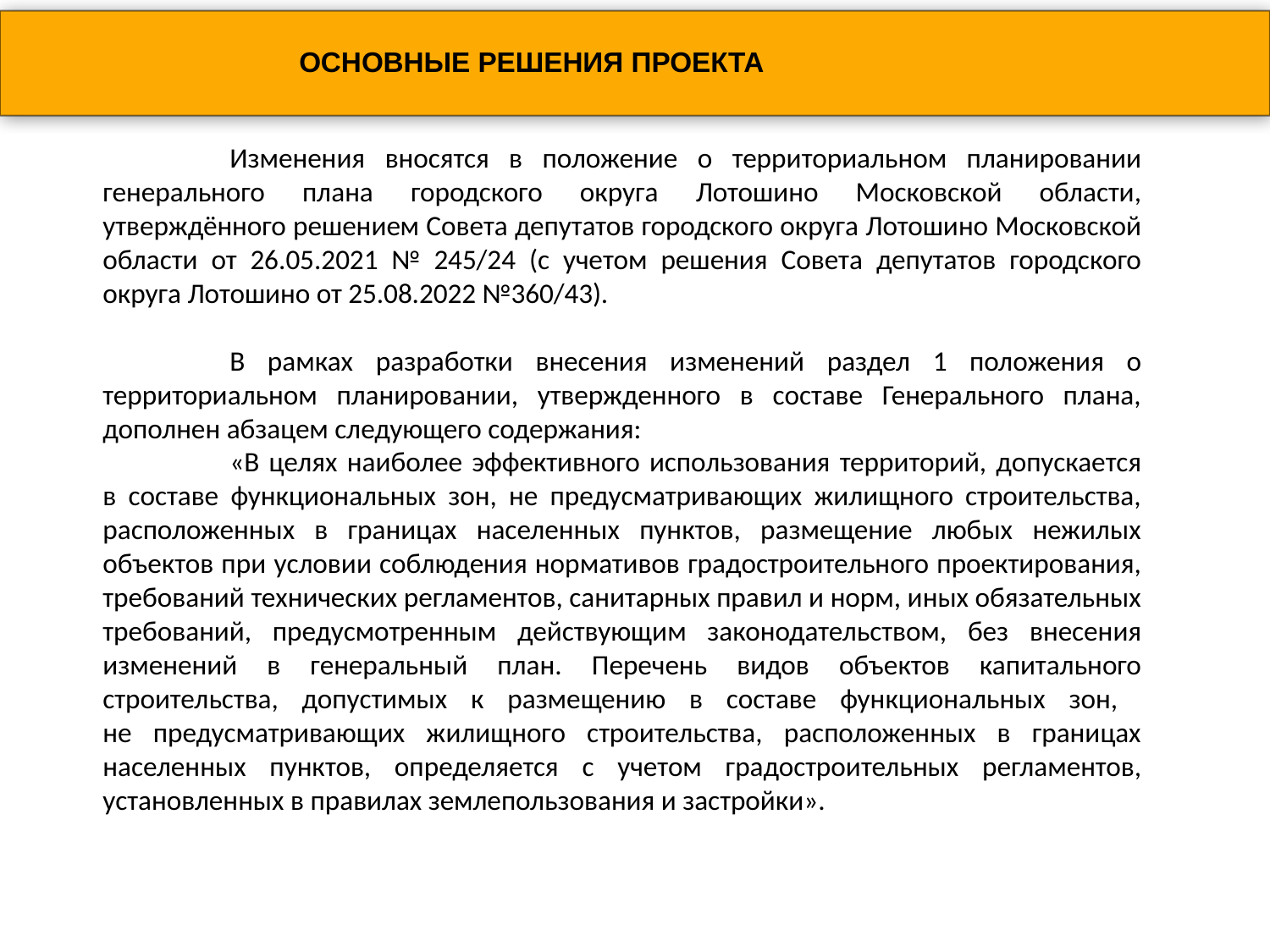

ОСНОВНЫЕ РЕШЕНИЯ ПРОЕКТА
	Изменения вносятся в положение о территориальном планировании генерального плана городского округа Лотошино Московской области, утверждённого решением Совета депутатов городского округа Лотошино Московской области от 26.05.2021 № 245/24 (с учетом решения Совета депутатов городского округа Лотошино от 25.08.2022 №360/43).

	В рамках разработки внесения изменений раздел 1 положения о территориальном планировании, утвержденного в составе Генерального плана, дополнен абзацем следующего содержания:
	«В целях наиболее эффективного использования территорий, допускается в составе функциональных зон, не предусматривающих жилищного строительства, расположенных в границах населенных пунктов, размещение любых нежилых объектов при условии соблюдения нормативов градостроительного проектирования, требований технических регламентов, санитарных правил и норм, иных обязательных требований, предусмотренным действующим законодательством, без внесения изменений в генеральный план. Перечень видов объектов капитального строительства, допустимых к размещению в составе функциональных зон,
не предусматривающих жилищного строительства, расположенных в границах населенных пунктов, определяется с учетом градостроительных регламентов, установленных в правилах землепользования и застройки».